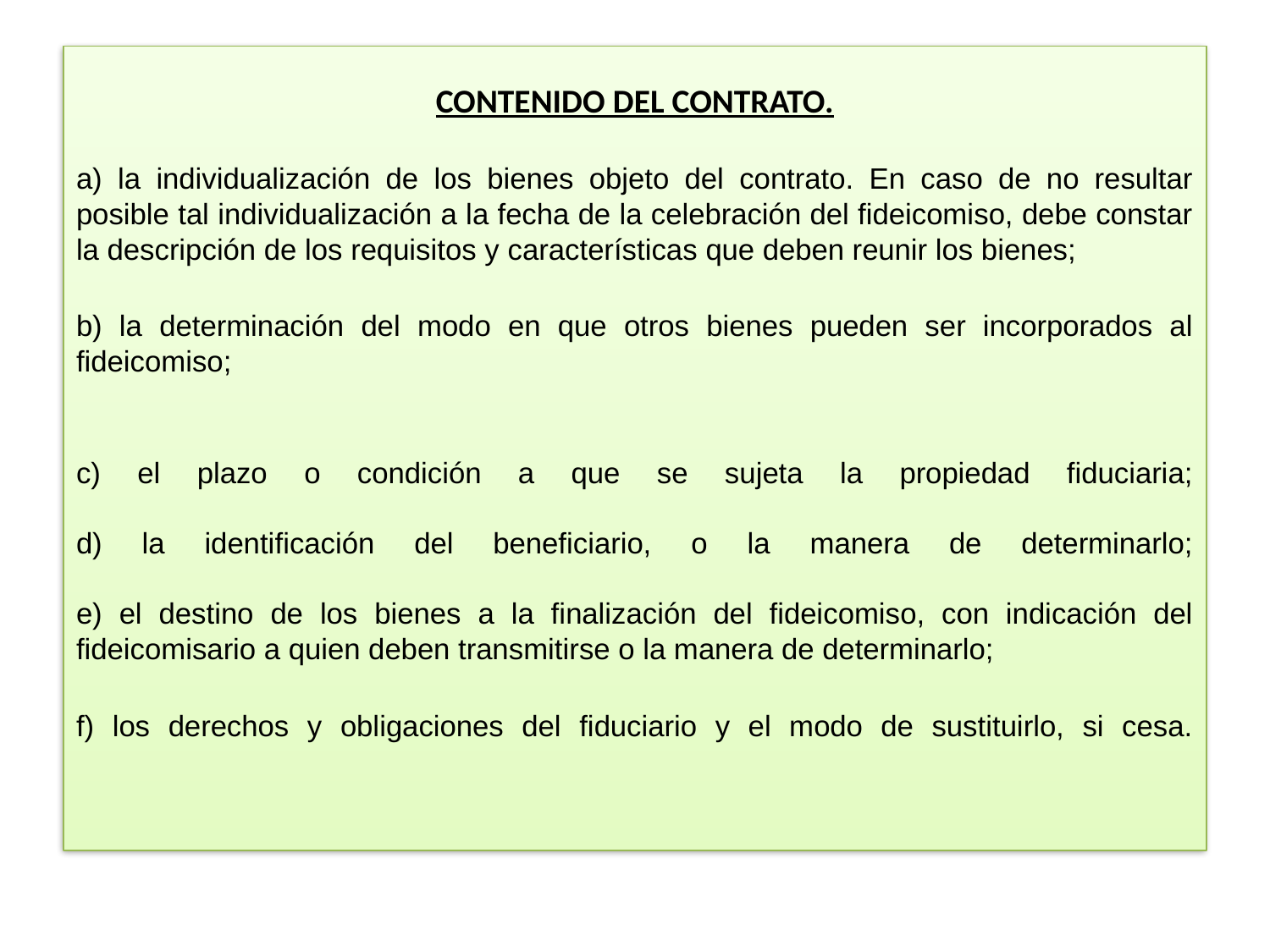

#

CONTENIDO DEL CONTRATO.

a) la individualización de los bienes objeto del contrato. En caso de no resultar posible tal individualización a la fecha de la celebración del fideicomiso, debe constar la descripción de los requisitos y características que deben reunir los bienes;
b) la determinación del modo en que otros bienes pueden ser incorporados al fideicomiso;
c) el plazo o condición a que se sujeta la propiedad fiduciaria;
d) la identificación del beneficiario, o la manera de determinarlo;
e) el destino de los bienes a la finalización del fideicomiso, con indicación del fideicomisario a quien deben transmitirse o la manera de determinarlo;
f) los derechos y obligaciones del fiduciario y el modo de sustituirlo, si cesa.